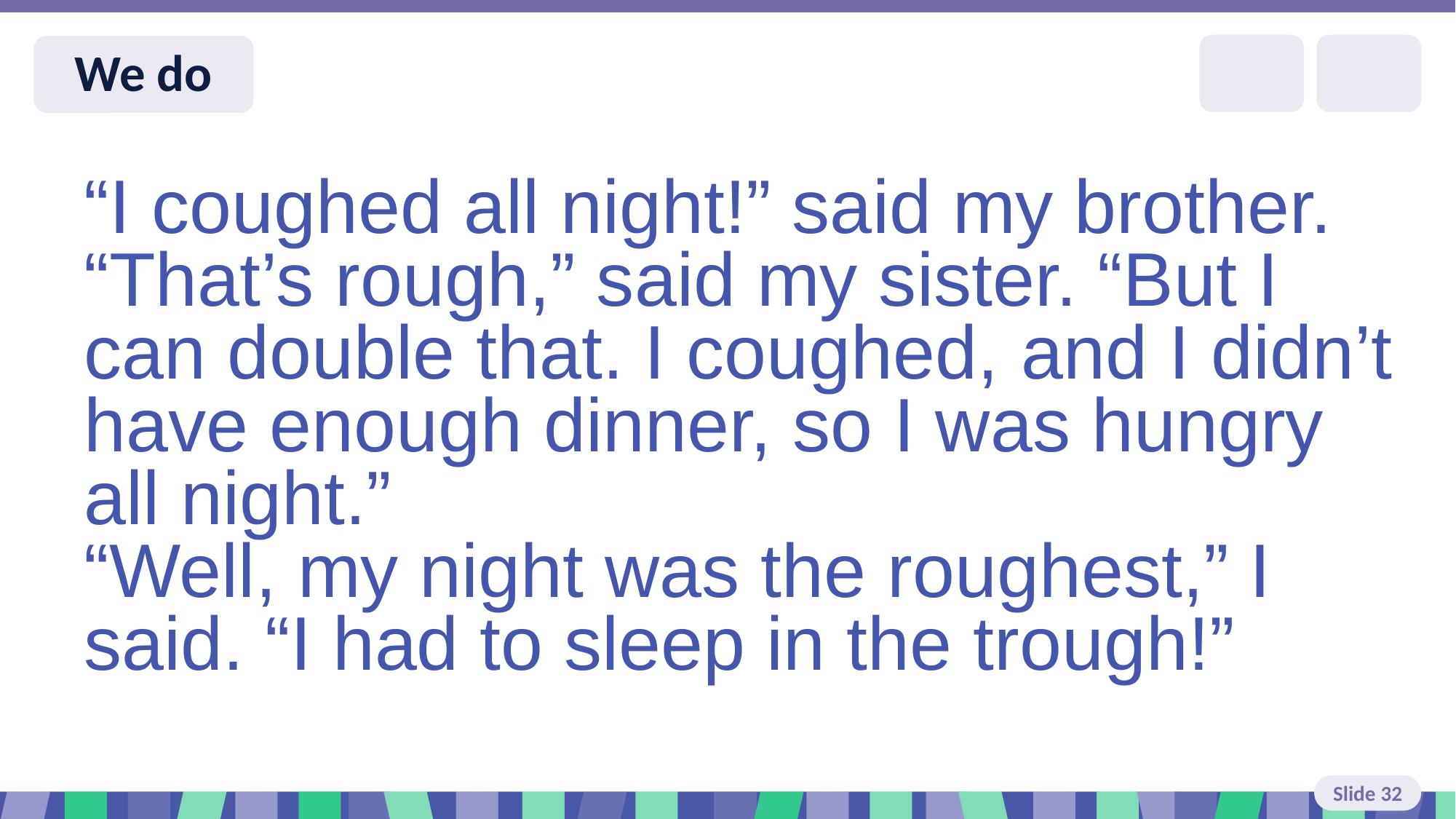

Slide 32 We do
“I coughed all night!” said my brother. “That’s rough,” said my sister. “But I can double that. I coughed, and I didn’t have enough dinner, so I was hungry all night.”
“Well, my night was the roughest,” I said. “I had to sleep in the trough!”